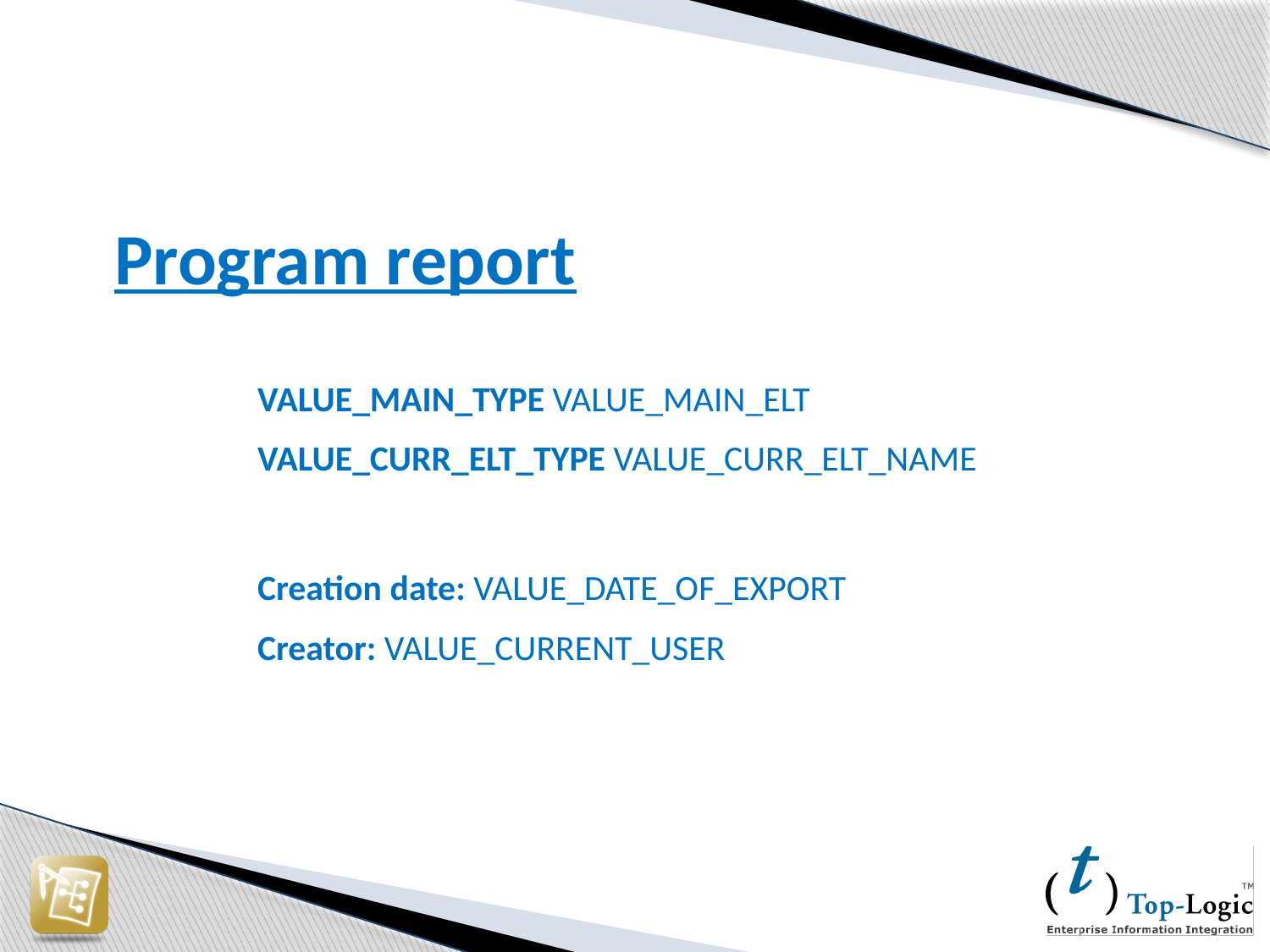

Program report
VALUE_MAIN_TYPE VALUE_MAIN_ELT
VALUE_CURR_ELT_TYPE VALUE_CURR_ELT_NAME
Creation date: VALUE_DATE_OF_EXPORT
Creator: VALUE_CURRENT_USER